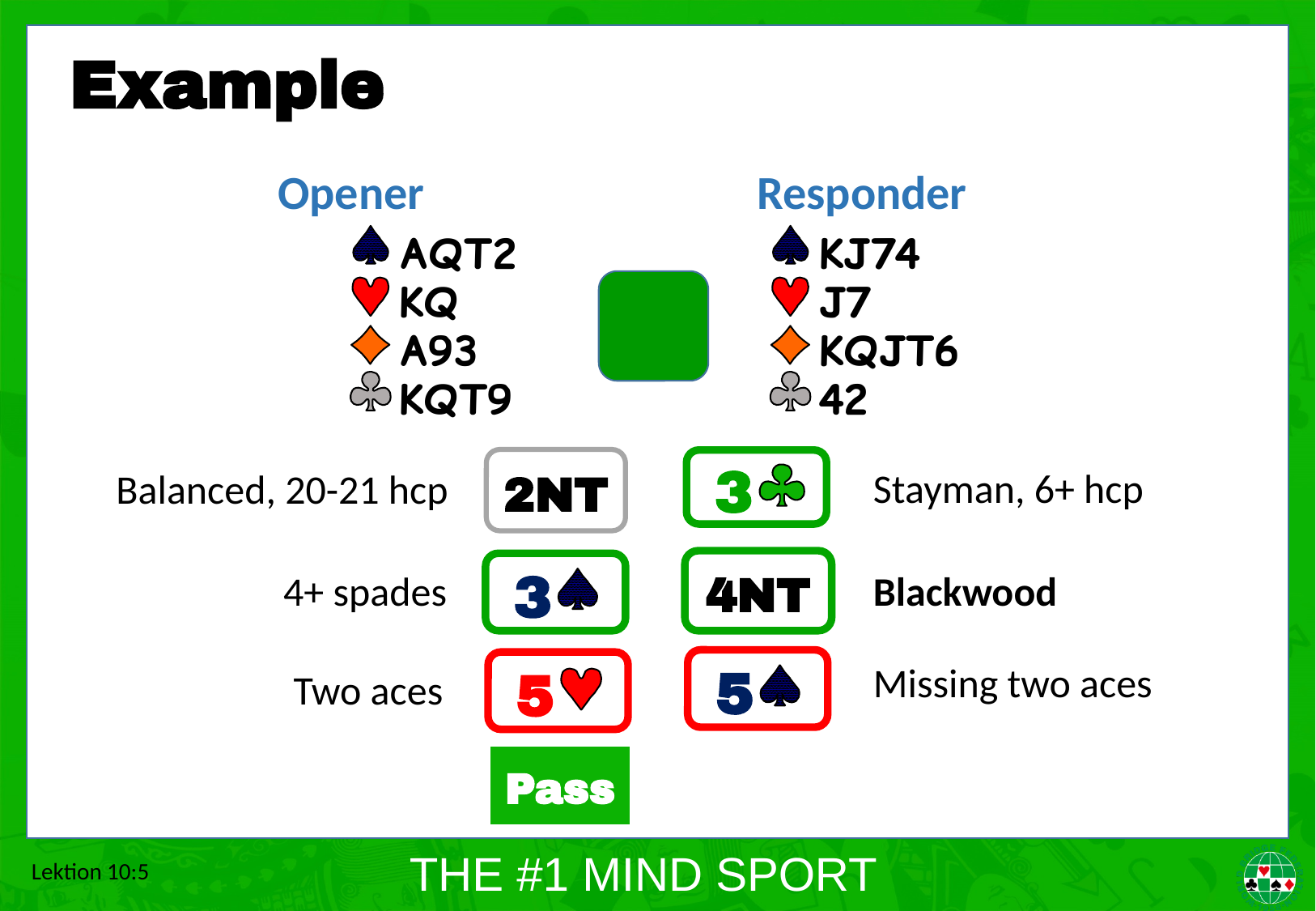

# Example
Opener
Responder
AQT2
KQ
A93
KQT9

KJ74
J7
KQJT6
42

2NT
3

Stayman, 6+ hcp
Balanced, 20-21 hcp
4NT
3

Blackwood
4+ spades
5

5

Missing two aces
Two aces
Pass